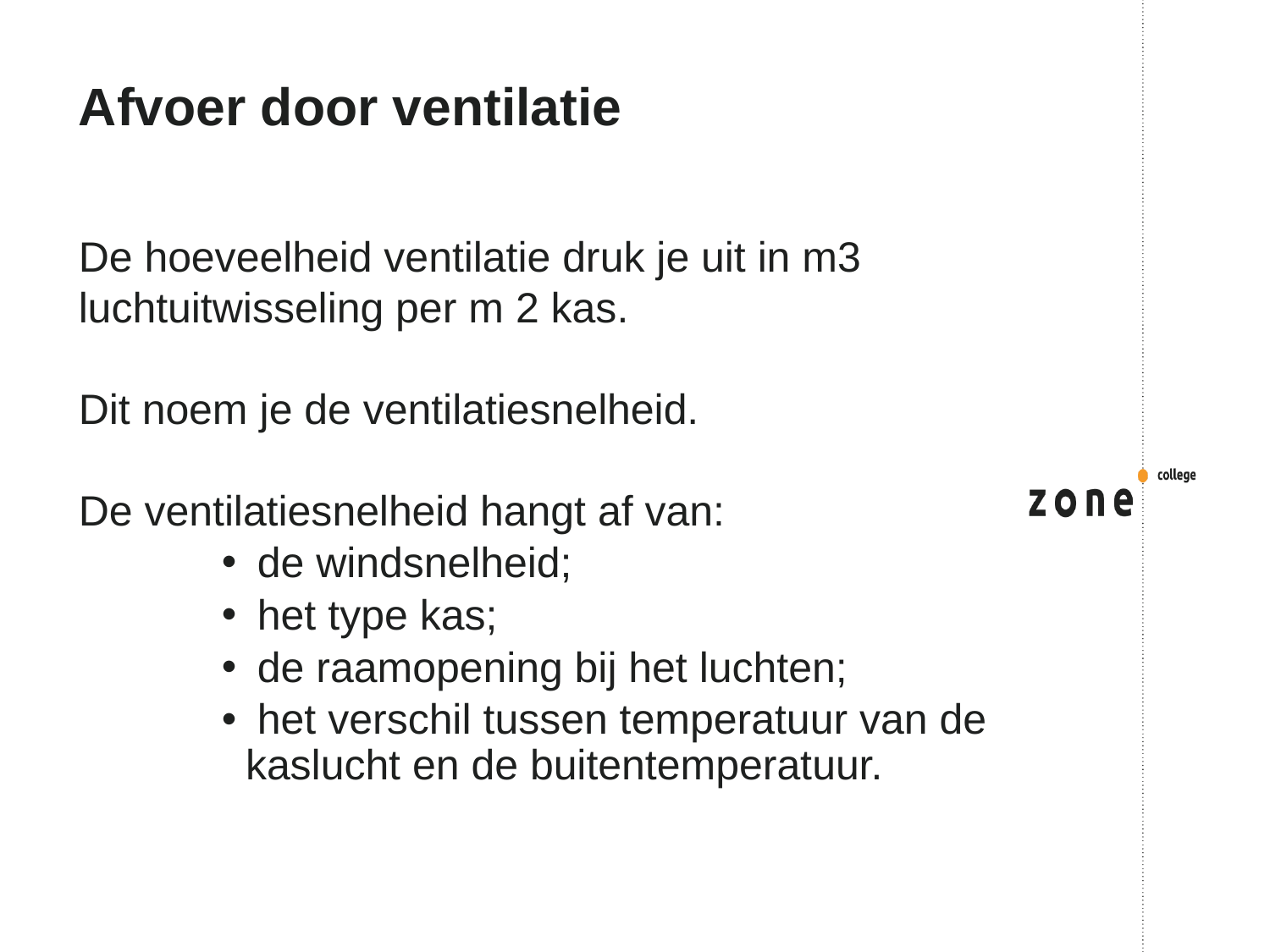

# Afvoer door ventilatie
De hoeveelheid ventilatie druk je uit in m3  luchtuitwisseling per m 2 kas.

Dit noem je de ventilatiesnelheid.

De ventilatiesnelheid hangt af van:
 de windsnelheid;
 het type kas;
 de raamopening bij het luchten;
 het verschil tussen temperatuur van de   kaslucht en de buitentemperatuur.